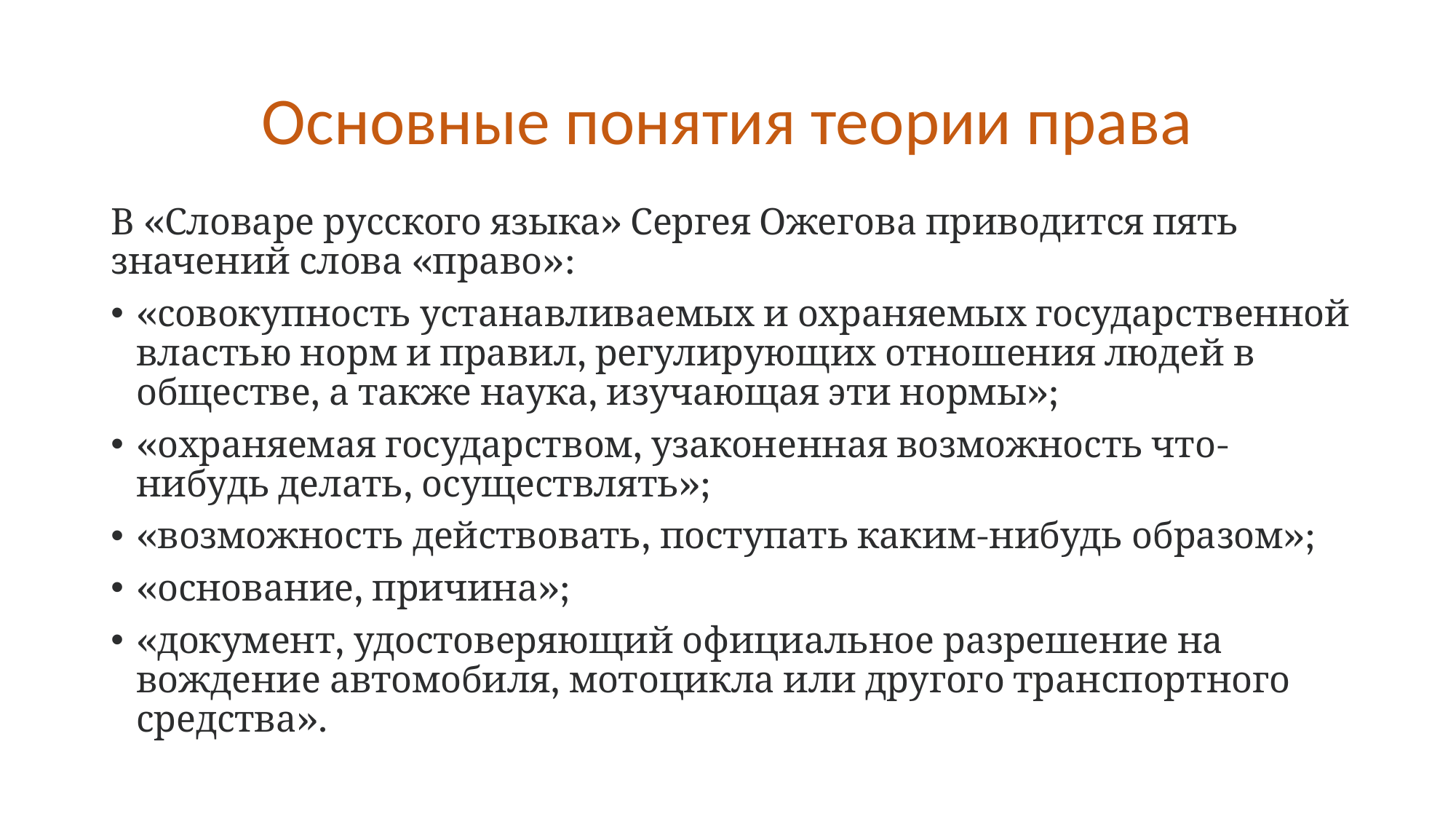

# Основные понятия теории права
В «Словаре русского языка» Сергея Ожегова приводится пять значений слова «право»:
«совокупность устанавливаемых и охраняемых государственной властью норм и правил, регулирующих отношения людей в обществе, а также наука, изучающая эти нормы»;
«охраняемая государством, узаконенная возможность что-нибудь делать, осуществлять»;
«возможность действовать, поступать каким-нибудь образом»;
«основание, причина»;
«документ, удостоверяющий официальное разрешение на вождение автомобиля, мотоцикла или другого транспортного средства».